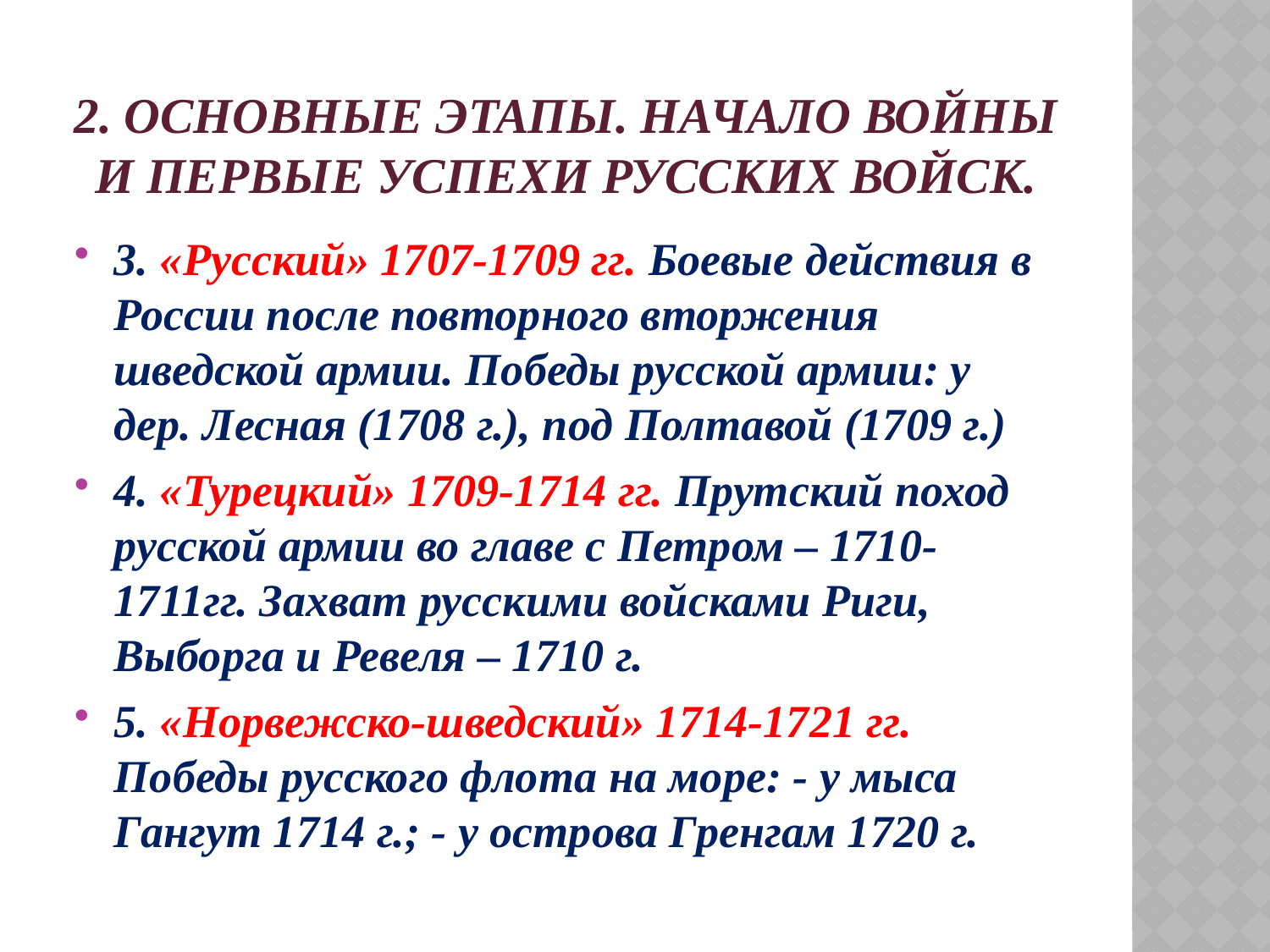

# 2. Основные этапы. Начало войны и первые успехи русских войск.
3. «Русский» 1707-1709 гг. Боевые действия в России после повторного вторжения шведской армии. Победы русской армии: у дер. Лесная (1708 г.), под Полтавой (1709 г.)
4. «Турецкий» 1709-1714 гг. Прутский поход русской армии во главе с Петром – 1710-1711гг. Захват русскими войсками Риги, Выборга и Ревеля – 1710 г.
5. «Норвежско-шведский» 1714-1721 гг. Победы русского флота на море: - у мыса Гангут 1714 г.; - у острова Гренгам 1720 г.